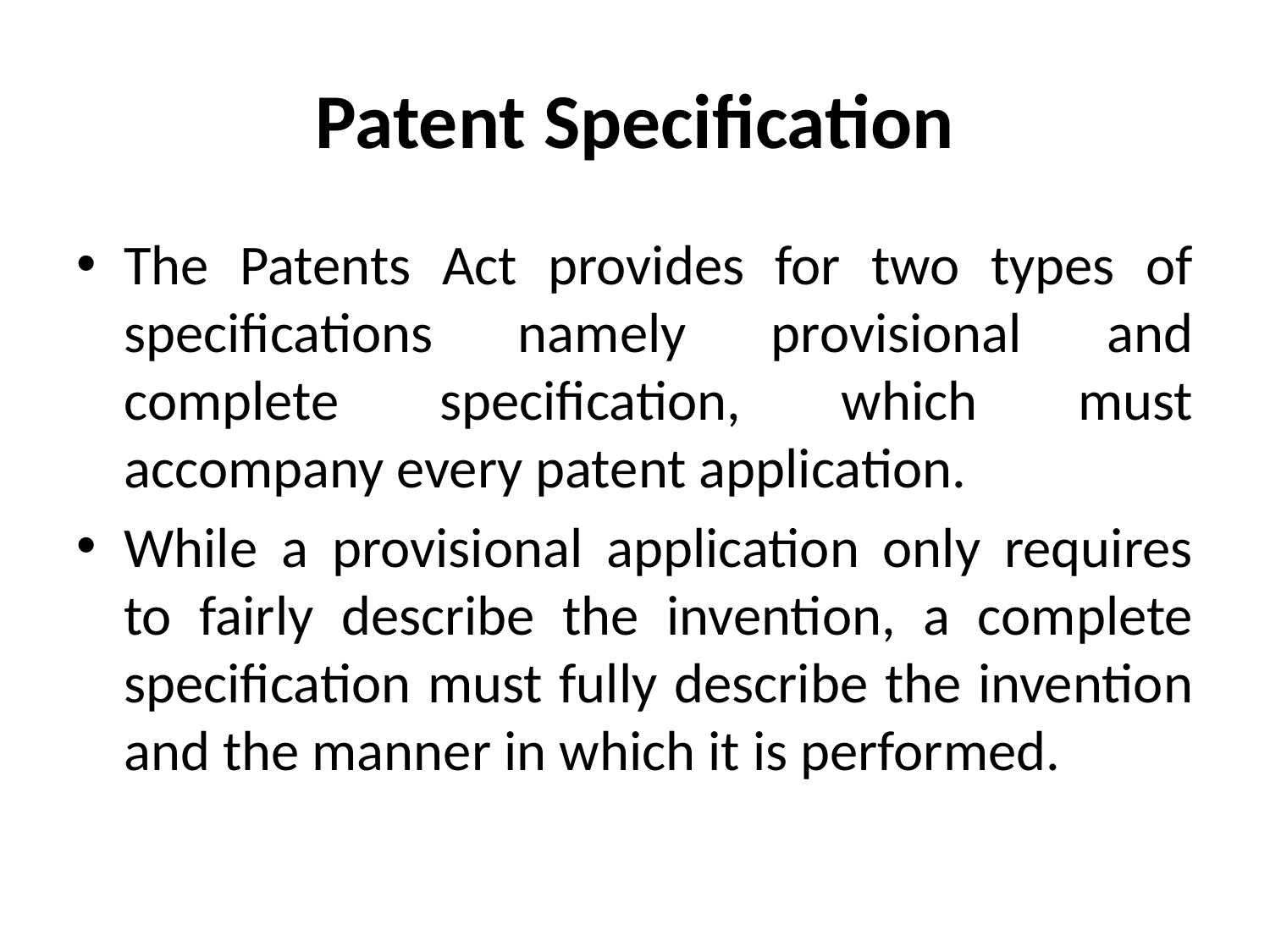

# Patent Specification
The Patents Act provides for two types of specifications namely provisional and complete specification, which must accompany every patent application.
While a provisional application only requires to fairly describe the invention, a complete specification must fully describe the invention and the manner in which it is performed.